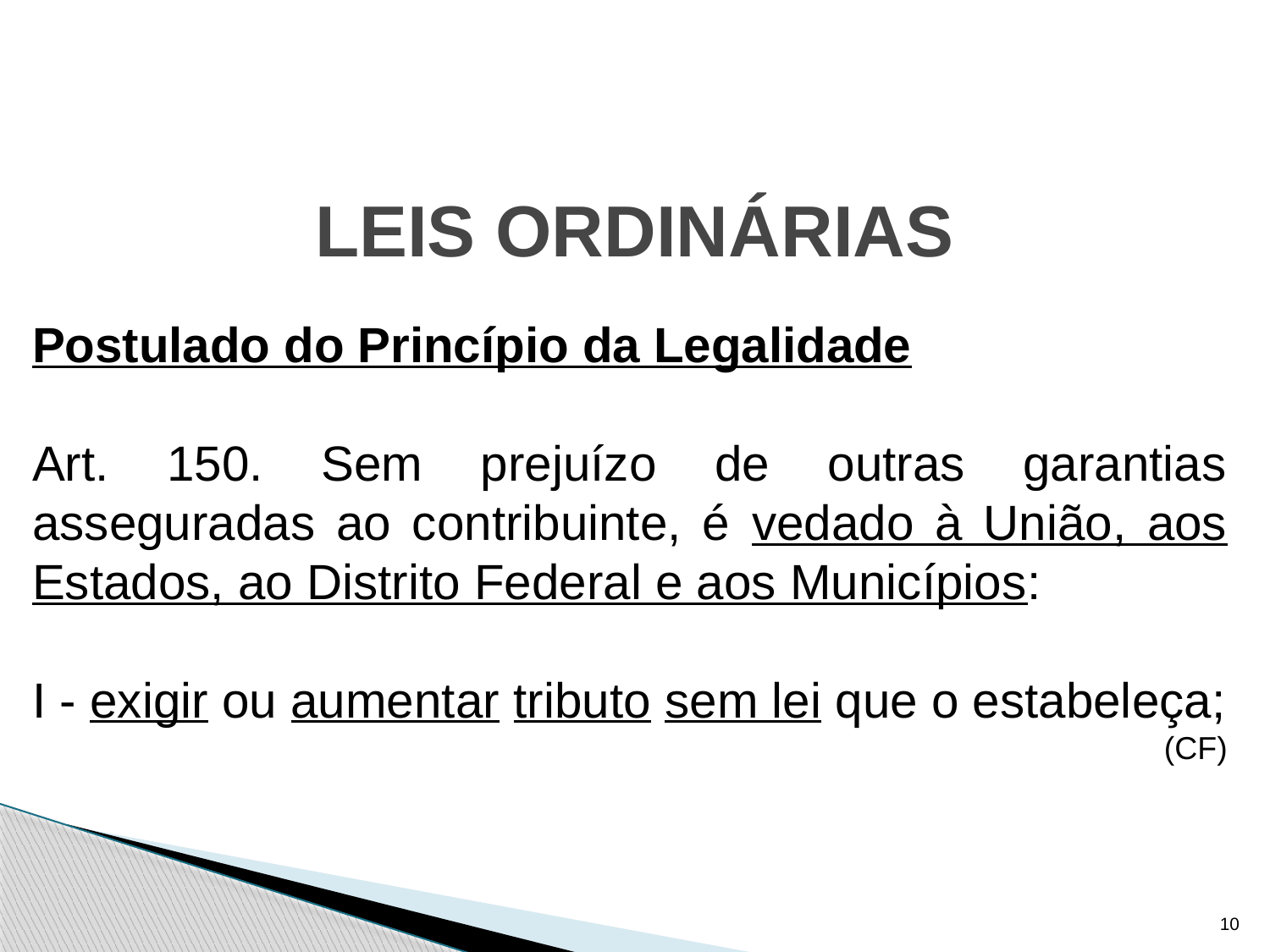

# LEIS ORDINÁRIAS
Postulado do Princípio da Legalidade

Art. 150. Sem prejuízo de outras garantias asseguradas ao contribuinte, é vedado à União, aos Estados, ao Distrito Federal e aos Municípios:

I - exigir ou aumentar tributo sem lei que o estabeleça;
(CF)

10